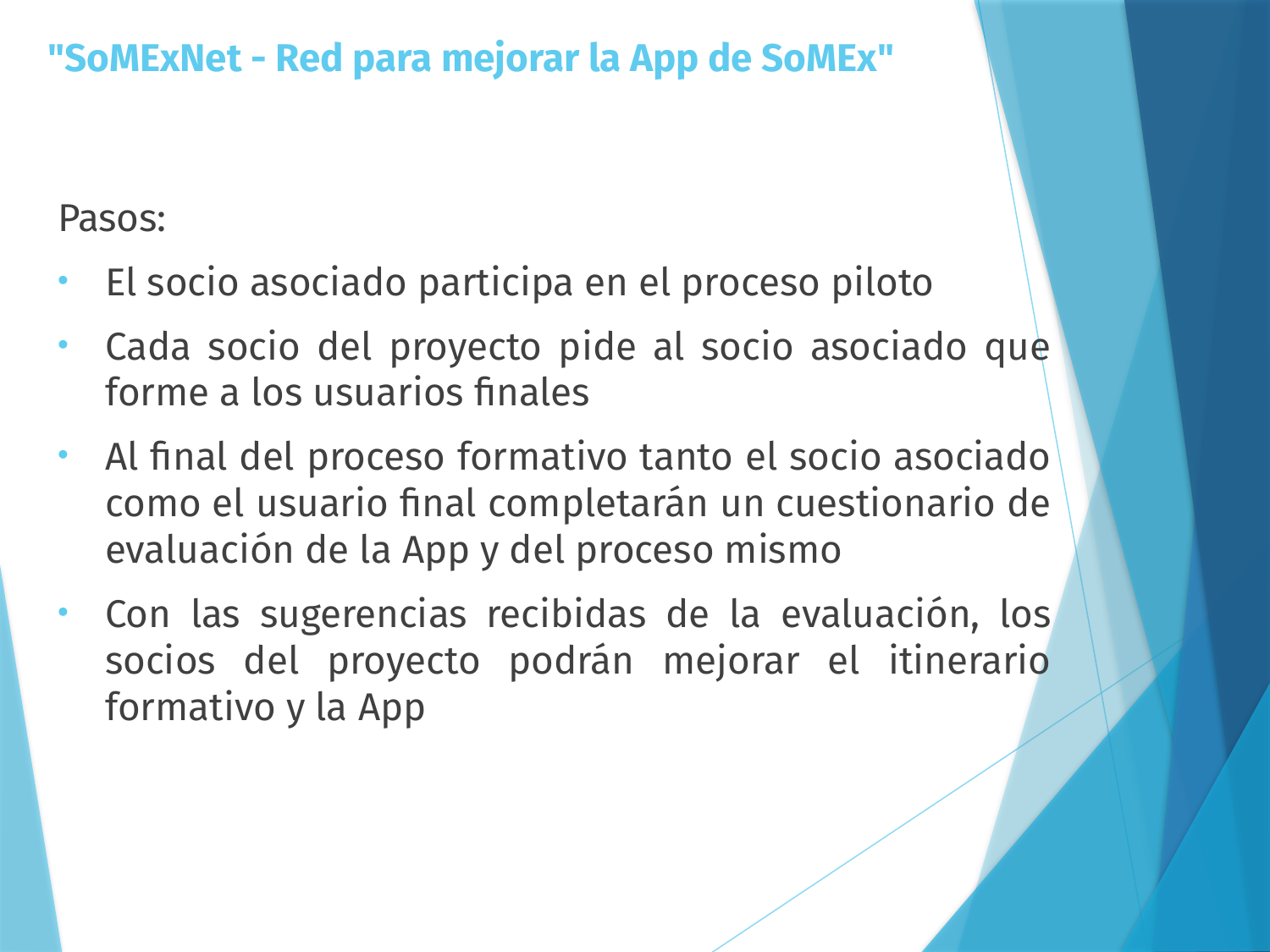

# "SoMExNet - Red para mejorar la App de SoMEx"
Pasos:
El socio asociado participa en el proceso piloto
Cada socio del proyecto pide al socio asociado que forme a los usuarios finales
Al final del proceso formativo tanto el socio asociado como el usuario final completarán un cuestionario de evaluación de la App y del proceso mismo
Con las sugerencias recibidas de la evaluación, los socios del proyecto podrán mejorar el itinerario formativo y la App